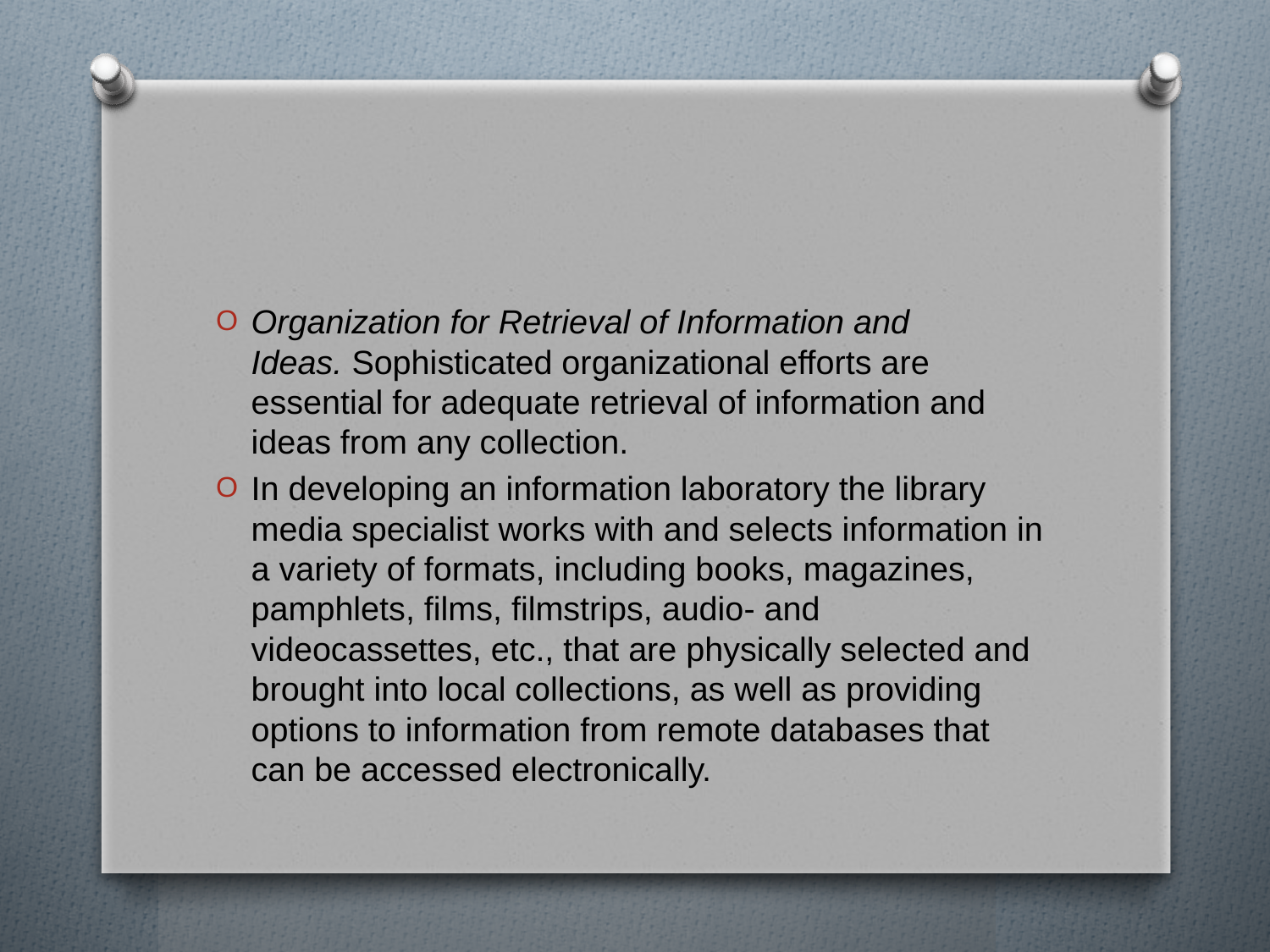

#
Organization for Retrieval of Information and Ideas. Sophisticated organizational efforts are essential for adequate retrieval of information and ideas from any collection.
In developing an information laboratory the library media specialist works with and selects information in a variety of formats, including books, magazines, pamphlets, films, filmstrips, audio- and videocassettes, etc., that are physically selected and brought into local collections, as well as providing options to information from remote databases that can be accessed electronically.